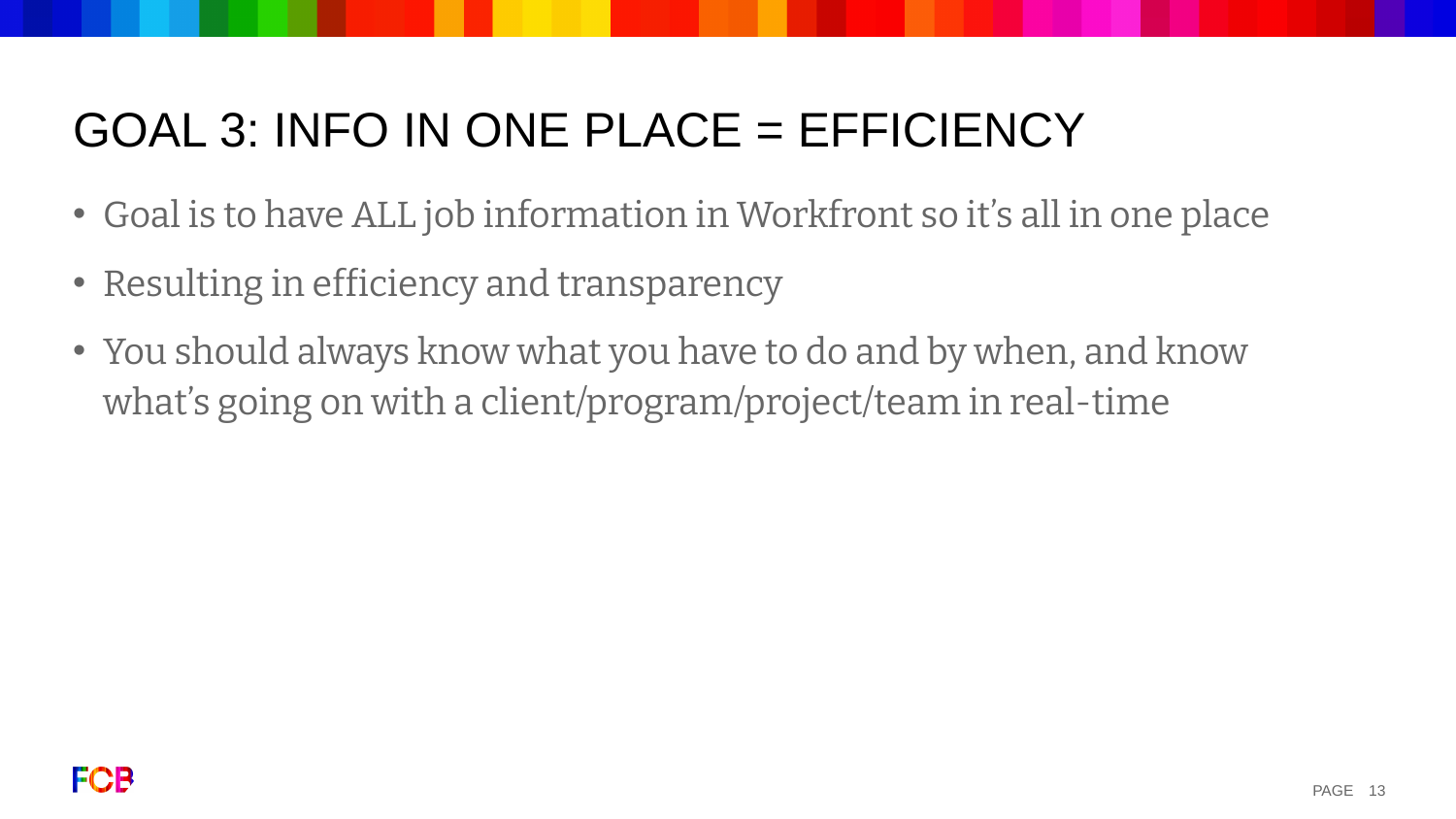

# GOAL 3: INFO IN ONE PLACE = EFFICIENCY
Goal is to have ALL job information in Workfront so it’s all in one place
Resulting in efficiency and transparency
You should always know what you have to do and by when, and know what’s going on with a client/program/project/team in real-time
 PAGE
13